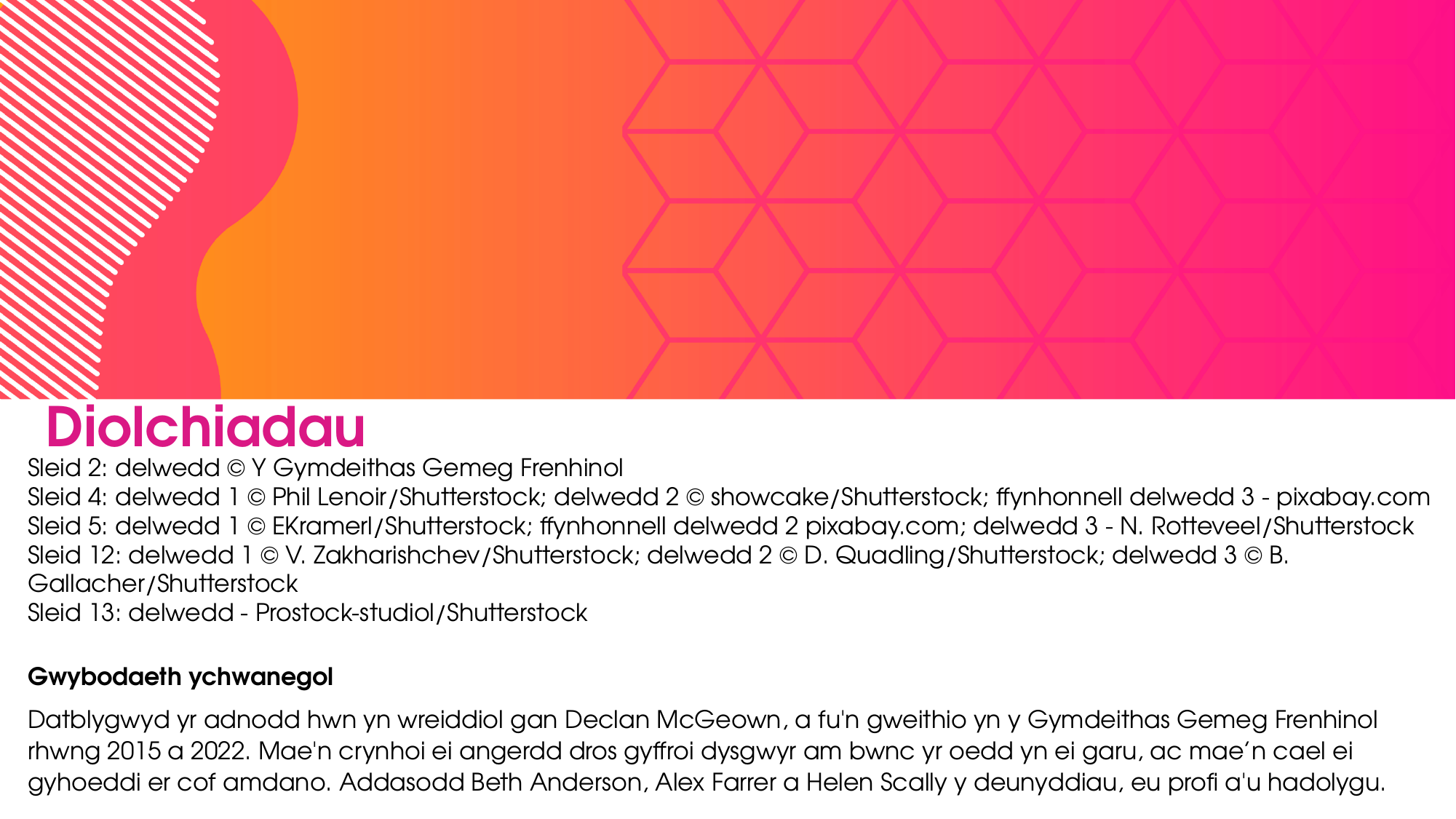

Diolchiadau

Sleid 2: delwedd © Y Gymdeithas Gemeg Frenhinol
Sleid 4: delwedd 1 © Phil Lenoir/Shutterstock; delwedd 2 © showcake/Shutterstock; ffynhonnell delwedd 3 - pixabay.com
Sleid 5: delwedd 1 © EKramerl/Shutterstock; ffynhonnell delwedd 2 pixabay.com; delwedd 3 - N. Rotteveel/Shutterstock
Sleid 12: delwedd 1 © V. Zakharishchev/Shutterstock; delwedd 2 © D. Quadling/Shutterstock; delwedd 3 © B. Gallacher/Shutterstock
Sleid 13: delwedd - Prostock-studiol/Shutterstock

Gwybodaeth ychwanegol
Datblygwyd yr adnodd hwn yn wreiddiol gan Declan McGeown, a fu'n gweithio yn y Gymdeithas Gemeg Frenhinol rhwng 2015 a 2022. Mae'n crynhoi ei angerdd dros gyffroi dysgwyr am bwnc yr oedd yn ei garu, ac mae’n cael ei gyhoeddi er cof amdano. Addasodd Beth Anderson, Alex Farrer a Helen Scally y deunyddiau, eu profi a'u hadolygu.